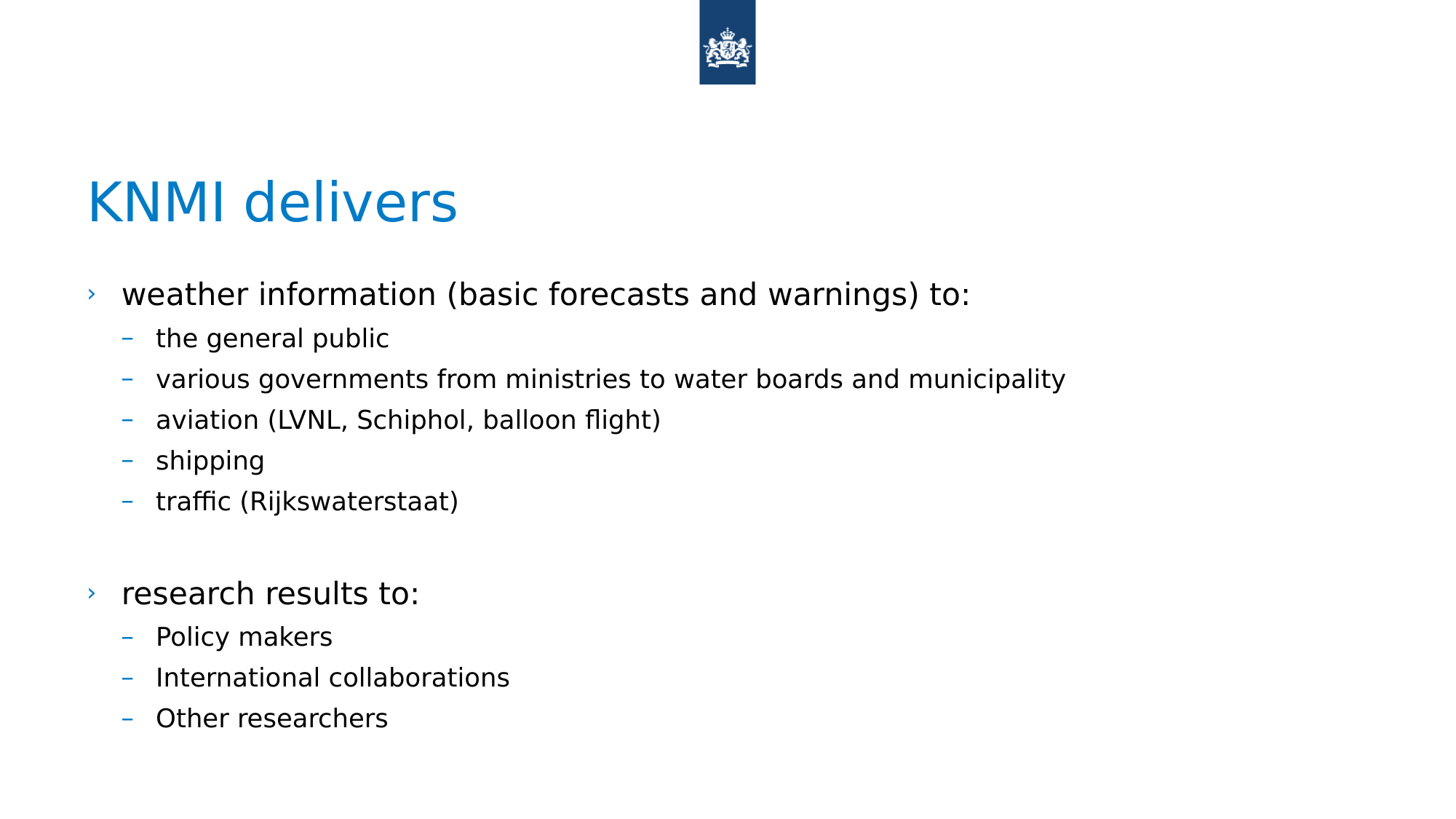

# KNMI delivers
weather information (basic forecasts and warnings) to:
the general public
various governments from ministries to water boards and municipality
aviation (LVNL, Schiphol, balloon flight)
shipping
traffic (Rijkswaterstaat)

research results to:
Policy makers
International collaborations
Other researchers